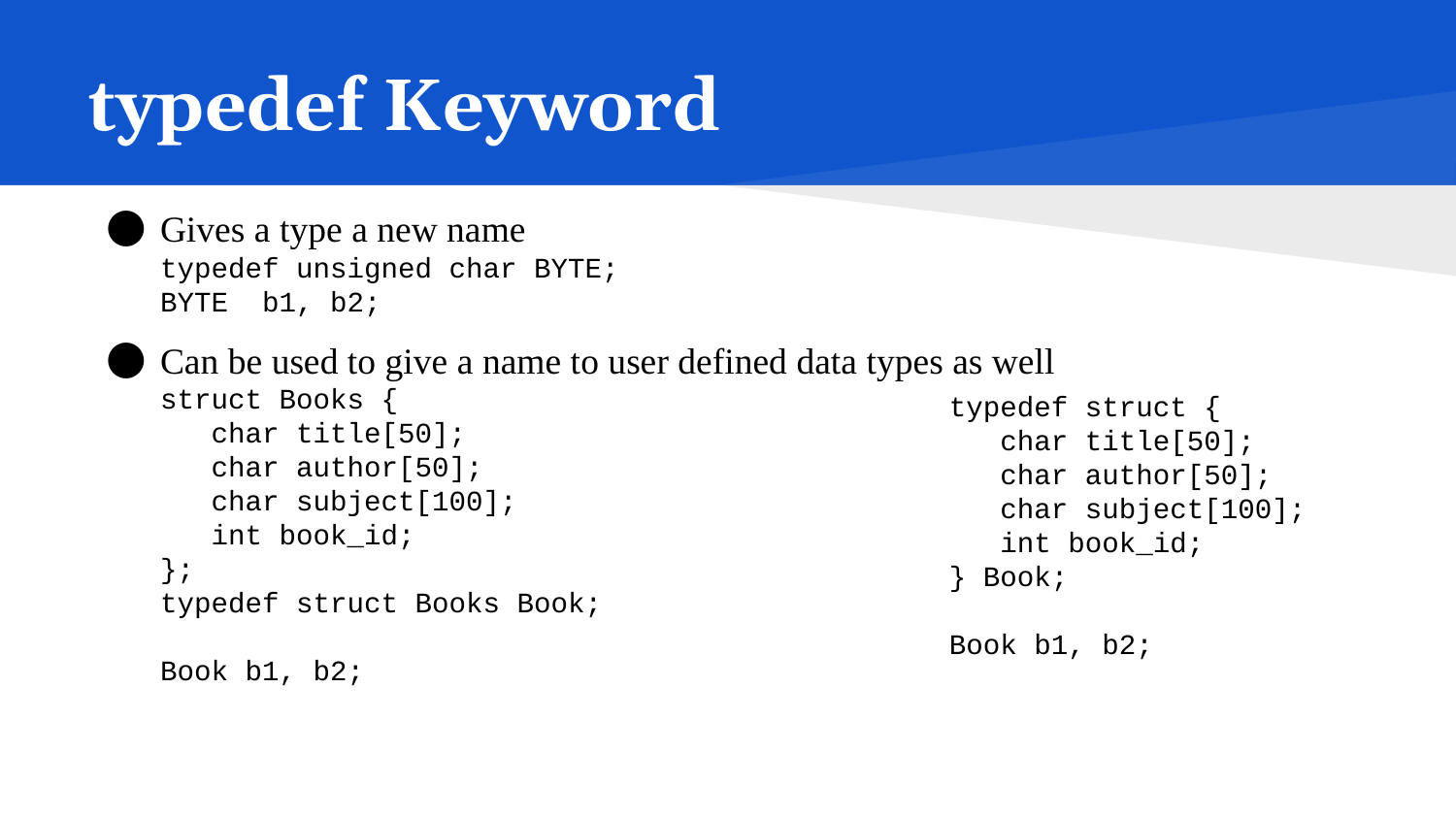

# typedef Keyword
Gives a type a new name
typedef unsigned char BYTE;
BYTE  b1, b2;
Can be used to give a name to user defined data types as well
struct Books {
   char title[50];
   char author[50];
   char subject[100];
   int book_id;
};
typedef struct Books Book;
Book b1, b2;
typedef struct {
   char title[50];
   char author[50];
   char subject[100];
   int book_id;
} Book;
Book b1, b2;